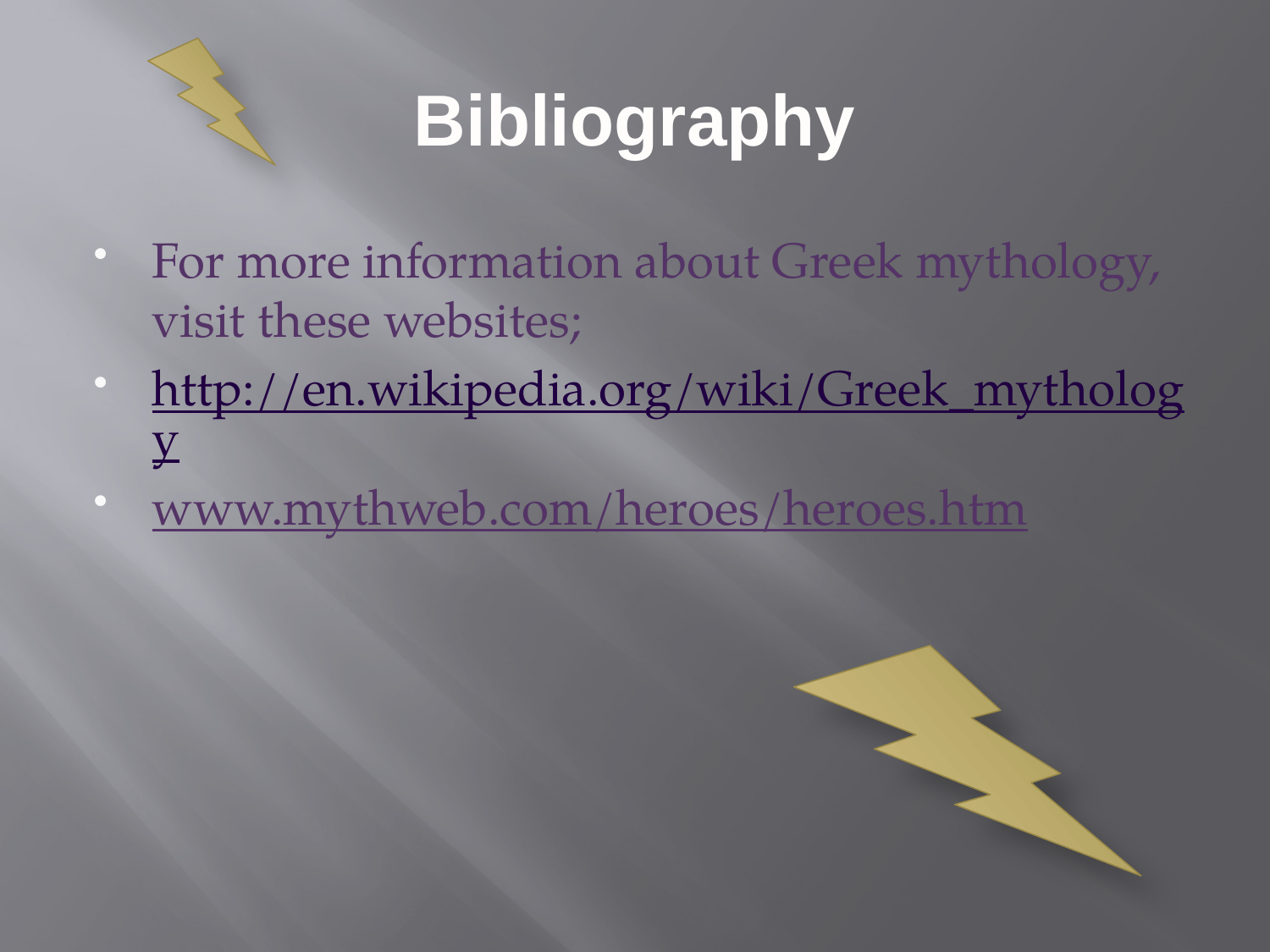

# Bibliography

For more information about Greek mythology, visit these websites;
http://en.wikipedia.org/wiki/Greek_mythology
www.mythweb.com/heroes/heroes.htm